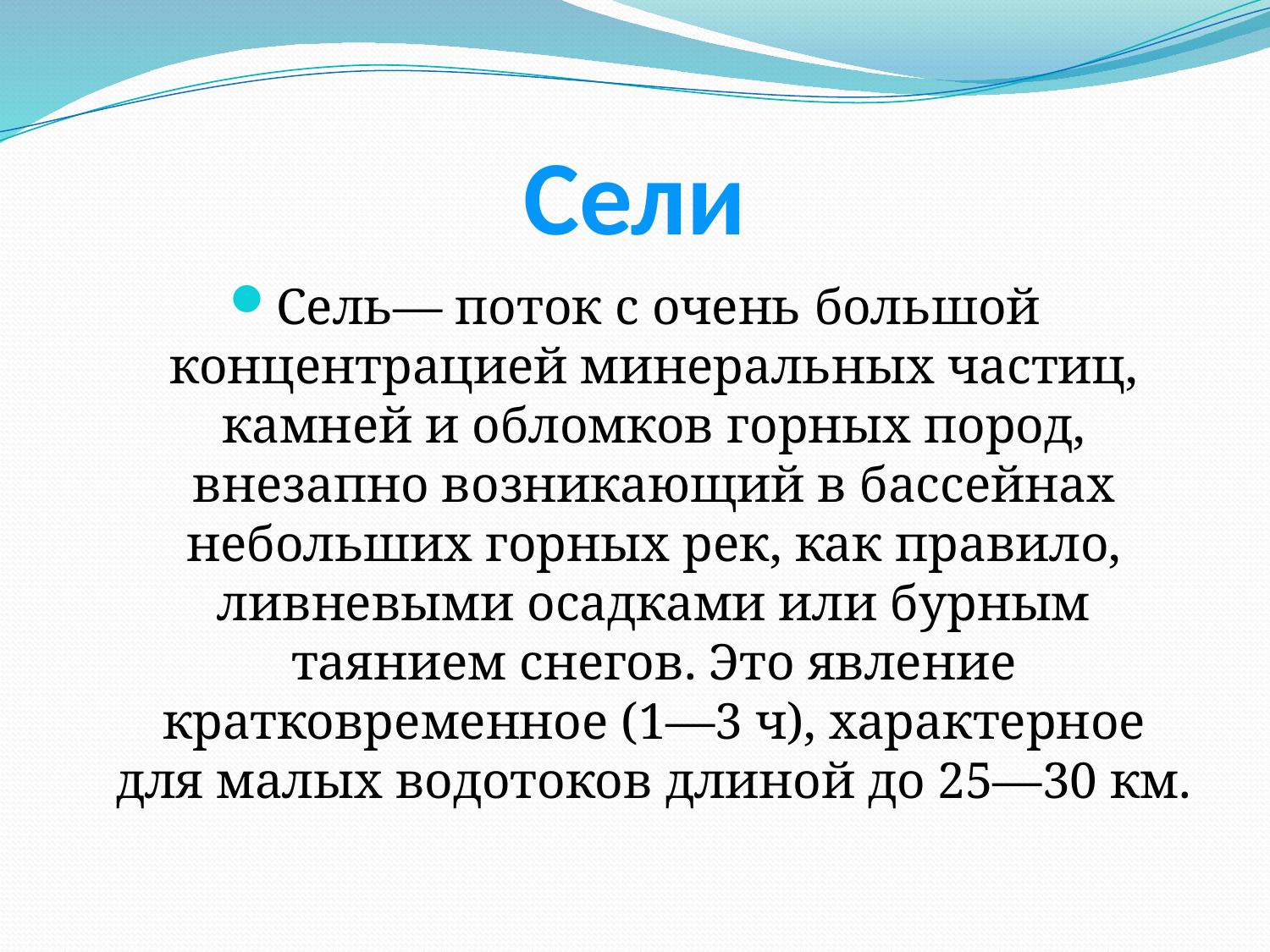

# Сели
Сель— поток с очень большой концентрацией минеральных частиц, камней и обломков горных пород, внезапно возникающий в бассейнах небольших горных рек, как правило, ливневыми осадками или бурным таянием снегов. Это явление кратковременное (1—3 ч), характерное для малых водотоков длиной до 25—30 км.